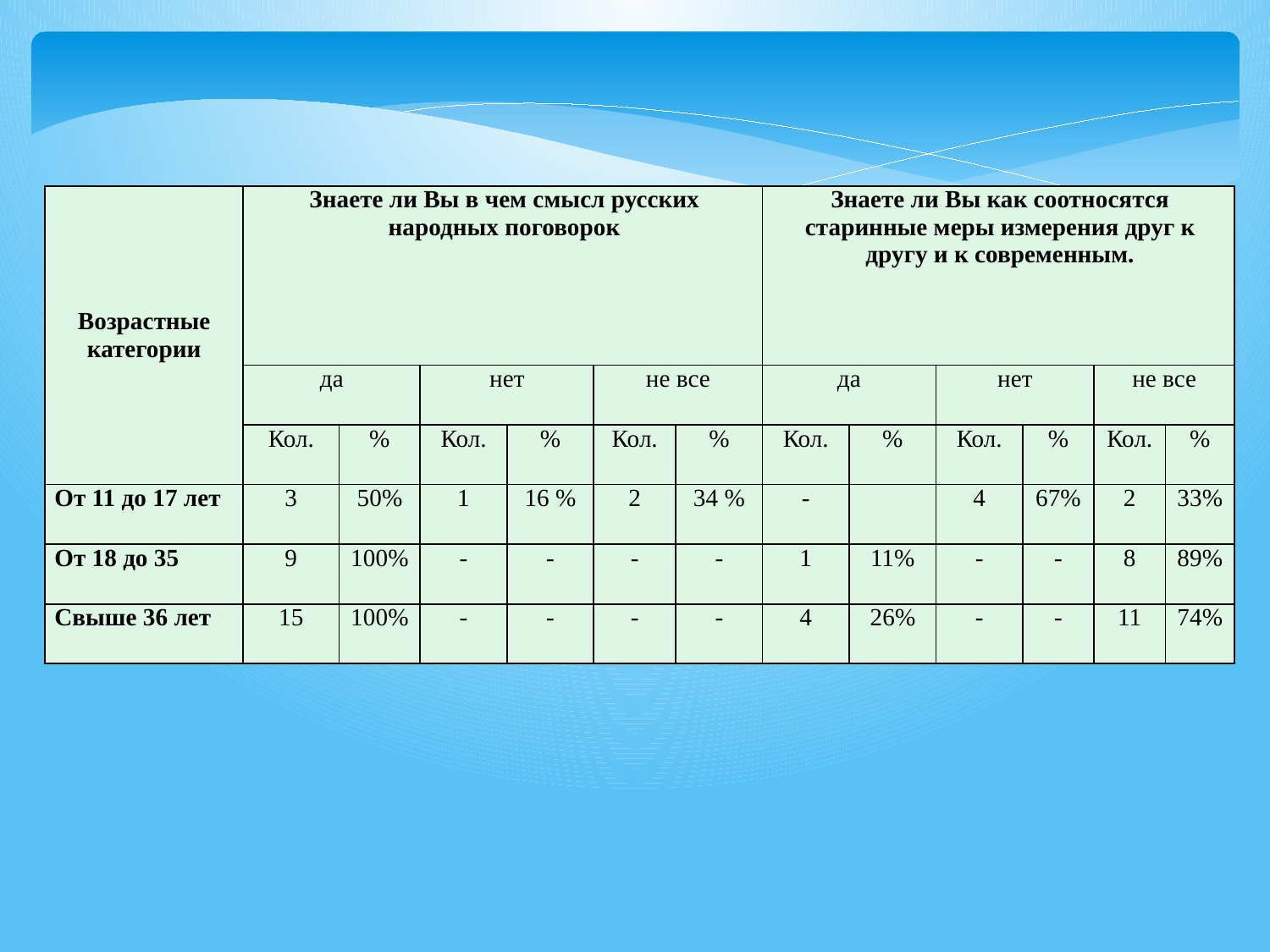

| Возрастные категории | Знаете ли Вы в чем смысл русских народных поговорок |  |  |  |  |  | Знаете ли Вы как соотносятся старинные меры измерения друг к другу и к современным. |  |  |  |  |  |
| --- | --- | --- | --- | --- | --- | --- | --- | --- | --- | --- | --- | --- |
|  | да |  | нет |  | не все |  | да |  | нет |  | не все |  |
|  | Кол. | % | Кол. | % | Кол. | % | Кол. | % | Кол. | % | Кол. | % |
| От 11 до 17 лет | 3 | 50% | 1 | 16 % | 2 | 34 % | - |  | 4 | 67% | 2 | 33% |
| От 18 до 35 | 9 | 100% | - | - | - | - | 1 | 11% | - | - | 8 | 89% |
| Свыше 36 лет | 15 | 100% | - | - | - | - | 4 | 26% | - | - | 11 | 74% |